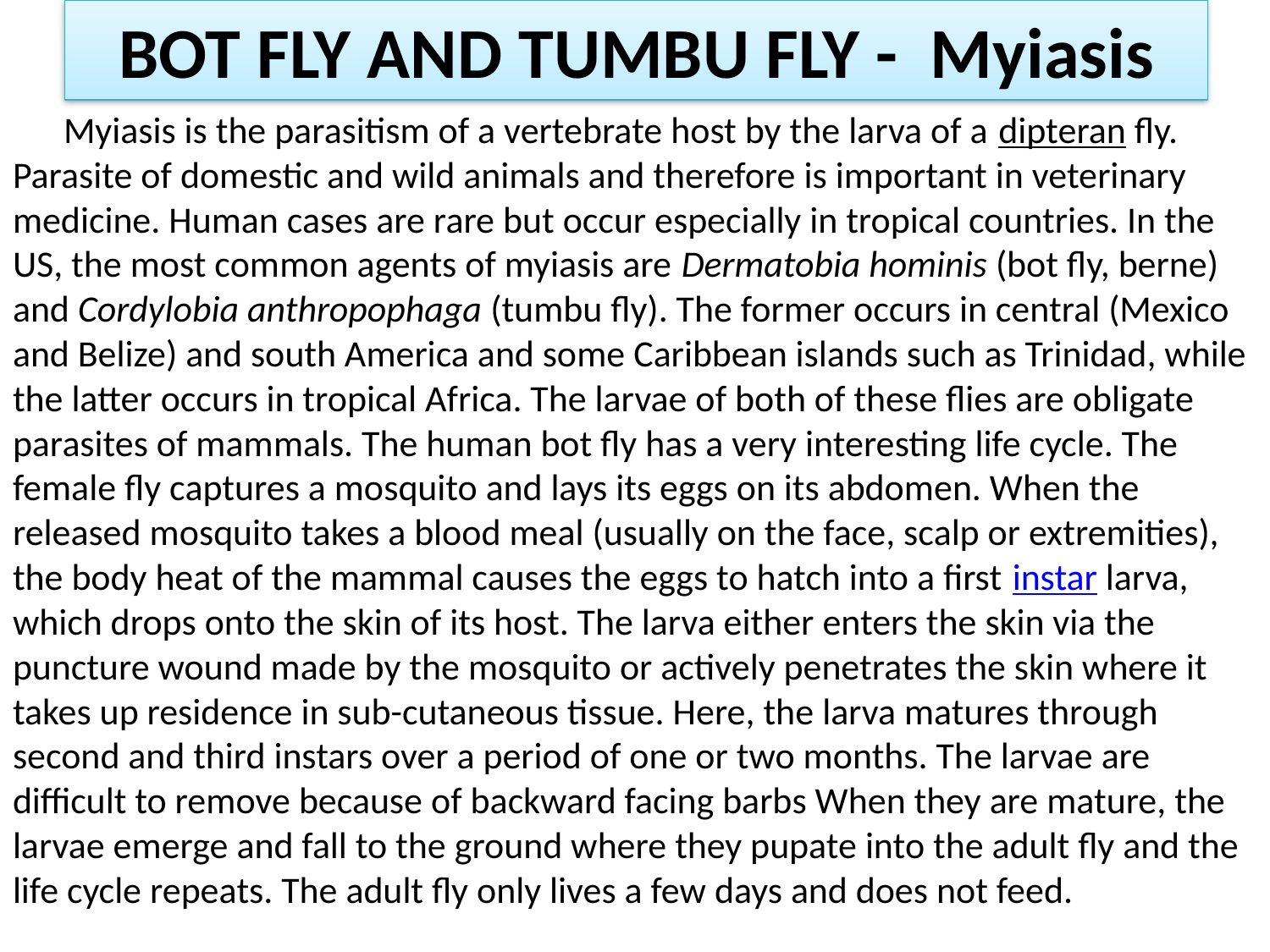

# BOT FLY AND TUMBU FLY -  Myiasis
      Myiasis is the parasitism of a vertebrate host by the larva of a dipteran fly. Parasite of domestic and wild animals and therefore is important in veterinary medicine. Human cases are rare but occur especially in tropical countries. In the US, the most common agents of myiasis are Dermatobia hominis (bot fly, berne) and Cordylobia anthropophaga (tumbu fly). The former occurs in central (Mexico and Belize) and south America and some Caribbean islands such as Trinidad, while the latter occurs in tropical Africa. The larvae of both of these flies are obligate parasites of mammals. The human bot fly has a very interesting life cycle. The female fly captures a mosquito and lays its eggs on its abdomen. When the released mosquito takes a blood meal (usually on the face, scalp or extremities), the body heat of the mammal causes the eggs to hatch into a first instar larva, which drops onto the skin of its host. The larva either enters the skin via the puncture wound made by the mosquito or actively penetrates the skin where it takes up residence in sub-cutaneous tissue. Here, the larva matures through second and third instars over a period of one or two months. The larvae are difficult to remove because of backward facing barbs When they are mature, the larvae emerge and fall to the ground where they pupate into the adult fly and the life cycle repeats. The adult fly only lives a few days and does not feed.